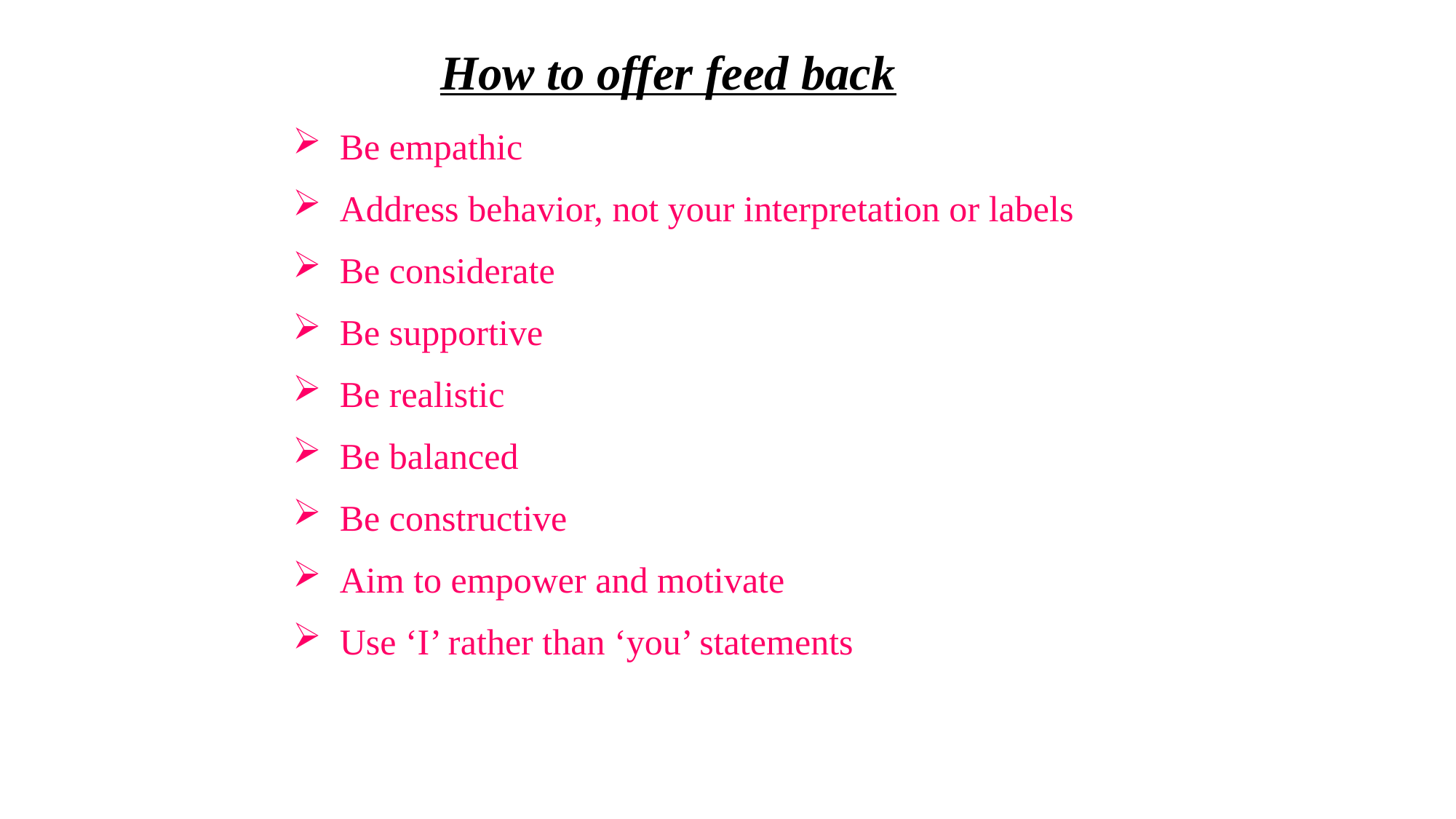

How to offer feed back
  Be empathic
  Address behavior, not your interpretation or labels
  Be considerate
  Be supportive
  Be realistic
  Be balanced
  Be constructive
  Aim to empower and motivate
  Use ‘I’ rather than ‘you’ statements